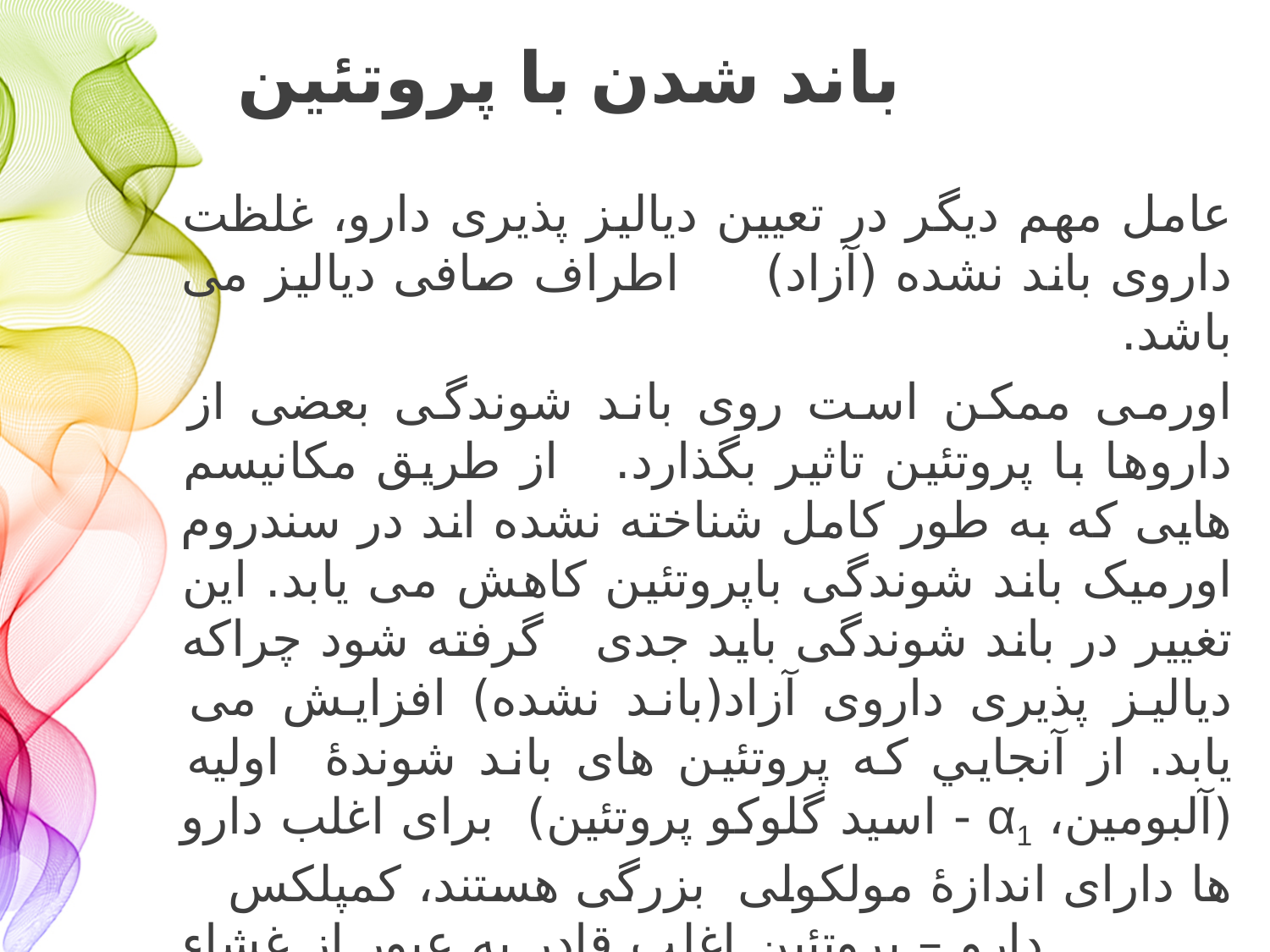

# باند شدن با پروتئین
عامل مهم دیگر در تعیین دیالیز پذیری دارو، غلظت داروی باند نشده (آزاد)     اطراف صافی دیالیز می باشد.
اورمی ممکن است روی باند شوندگی بعضی از داروها با پروتئین تاثیر بگذارد.   از طریق مکانیسم هایی که به طور کامل شناخته نشده اند در سندروم اورمیک باند شوندگی باپروتئین کاهش می یابد. این تغییر در باند شوندگی باید جدی   گرفته شود چراکه دیالیز پذیری داروی آزاد(باند نشده) افزایش می یابد. از آنجايي که پروتئین های باند شوندۀ  اولیه (آلبومین، α1 - اسید گلوکو پروتئین)  برای اغلب دارو ها دارای اندازۀ مولکولی  بزرگی هستند، کمپلکس               دارو – پروتئین اغلب قادر به عبور از غشاء دیالیز بویژه صافی همودیالیز        نمی باشد..